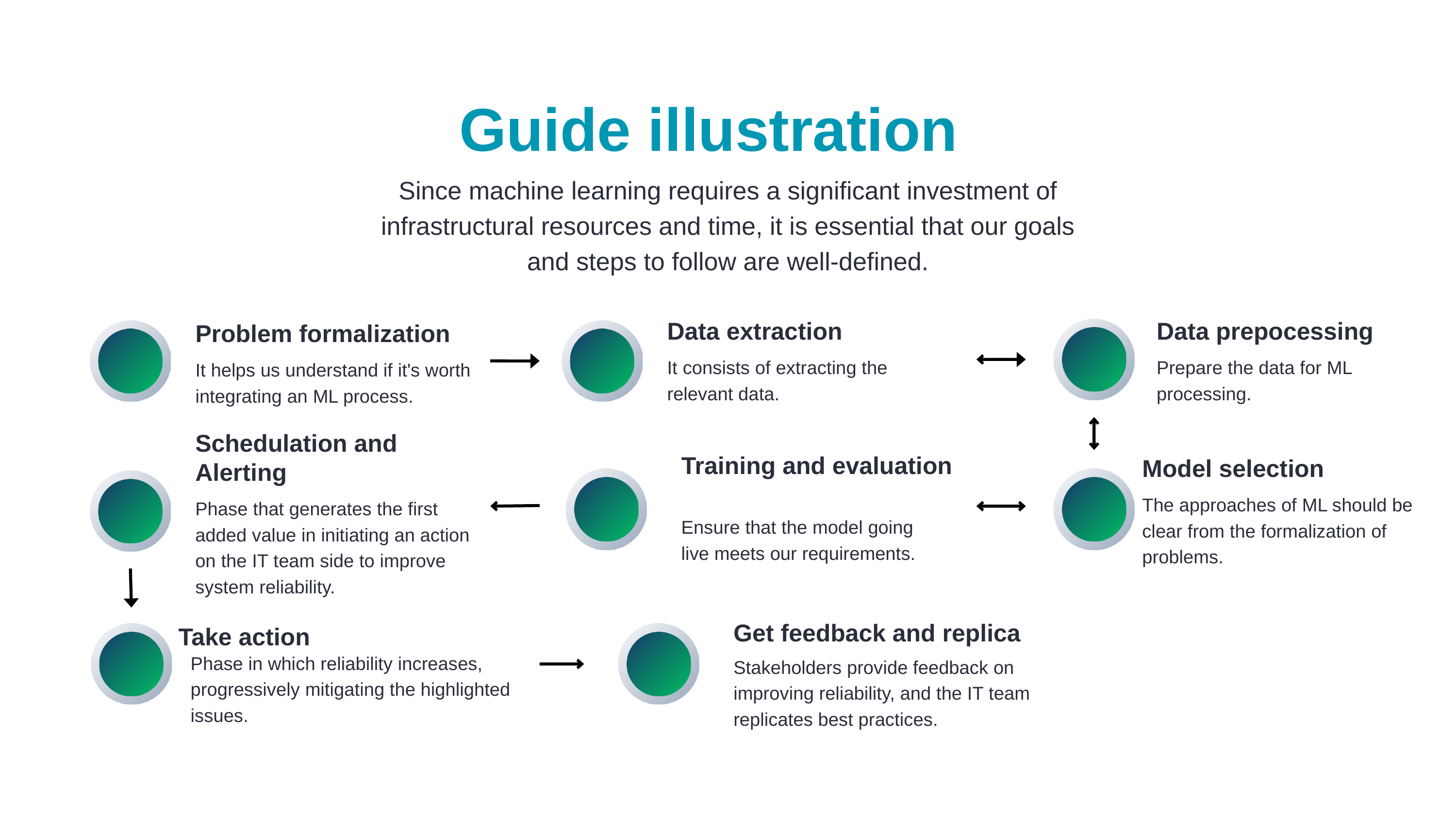

Guide illustration
Since machine learning requires a significant investment of infrastructural resources and time, it is essential that our goals and steps to follow are well-defined.
Data extraction
It consists of extracting the relevant data.
Data prepocessing
Prepare the data for ML processing.
Problem formalization
It helps us understand if it's worth integrating an ML process.

Schedulation and Alerting
Phase that generates the first added value in initiating an action on the IT team side to improve system reliability.
Training and evaluation
Ensure that the model going live meets our requirements.
Model selection
The approaches of ML should be clear from the formalization of problems.

Get feedback and replica
Stakeholders provide feedback on improving reliability, and the IT team replicates best practices.
Take action

Phase in which reliability increases, progressively mitigating the highlighted issues.